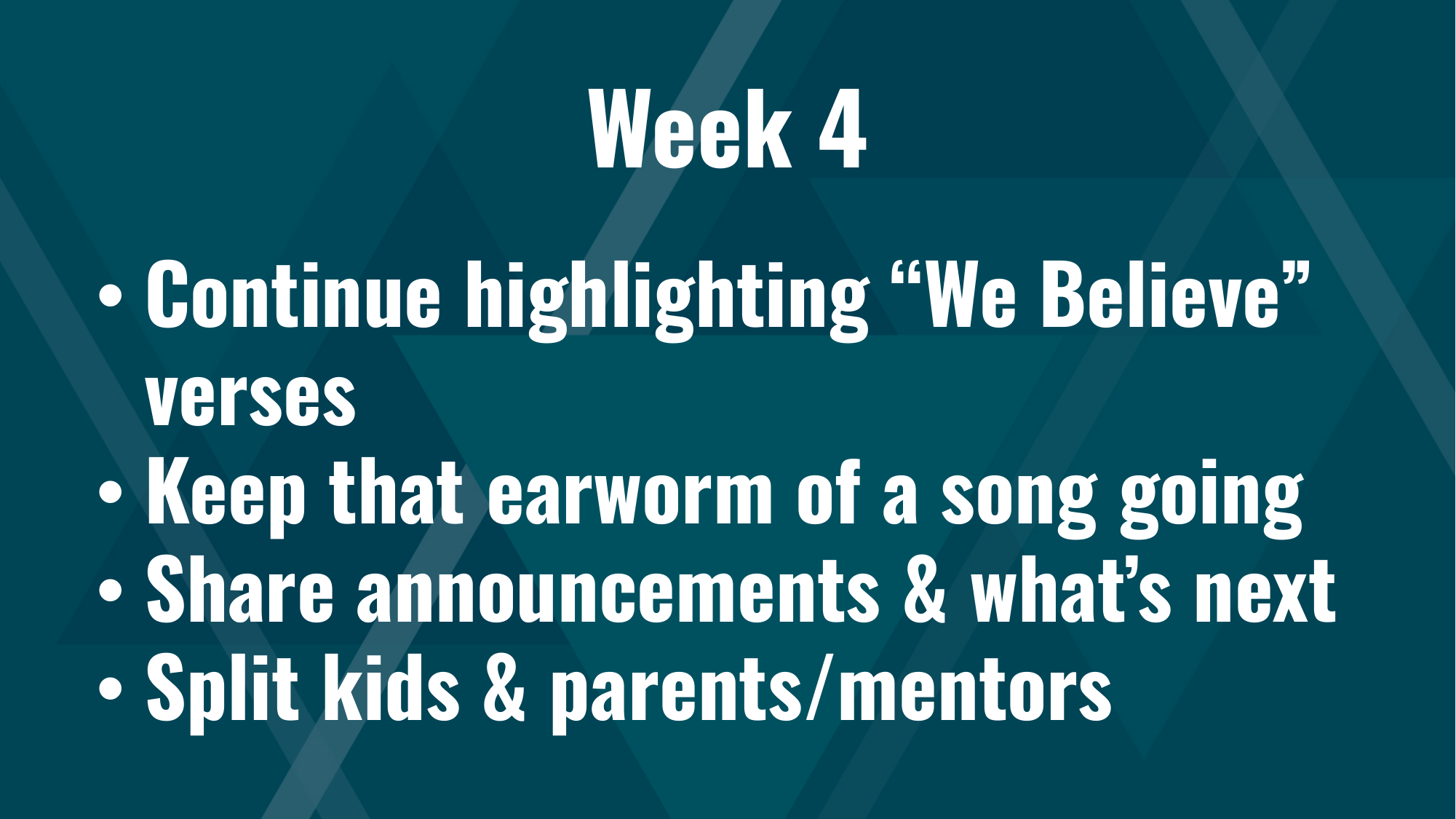

Week 4

Continue highlighting “We Believe” verses
Keep that earworm of a song going
Share announcements & what’s next
Split kids & parents/mentors